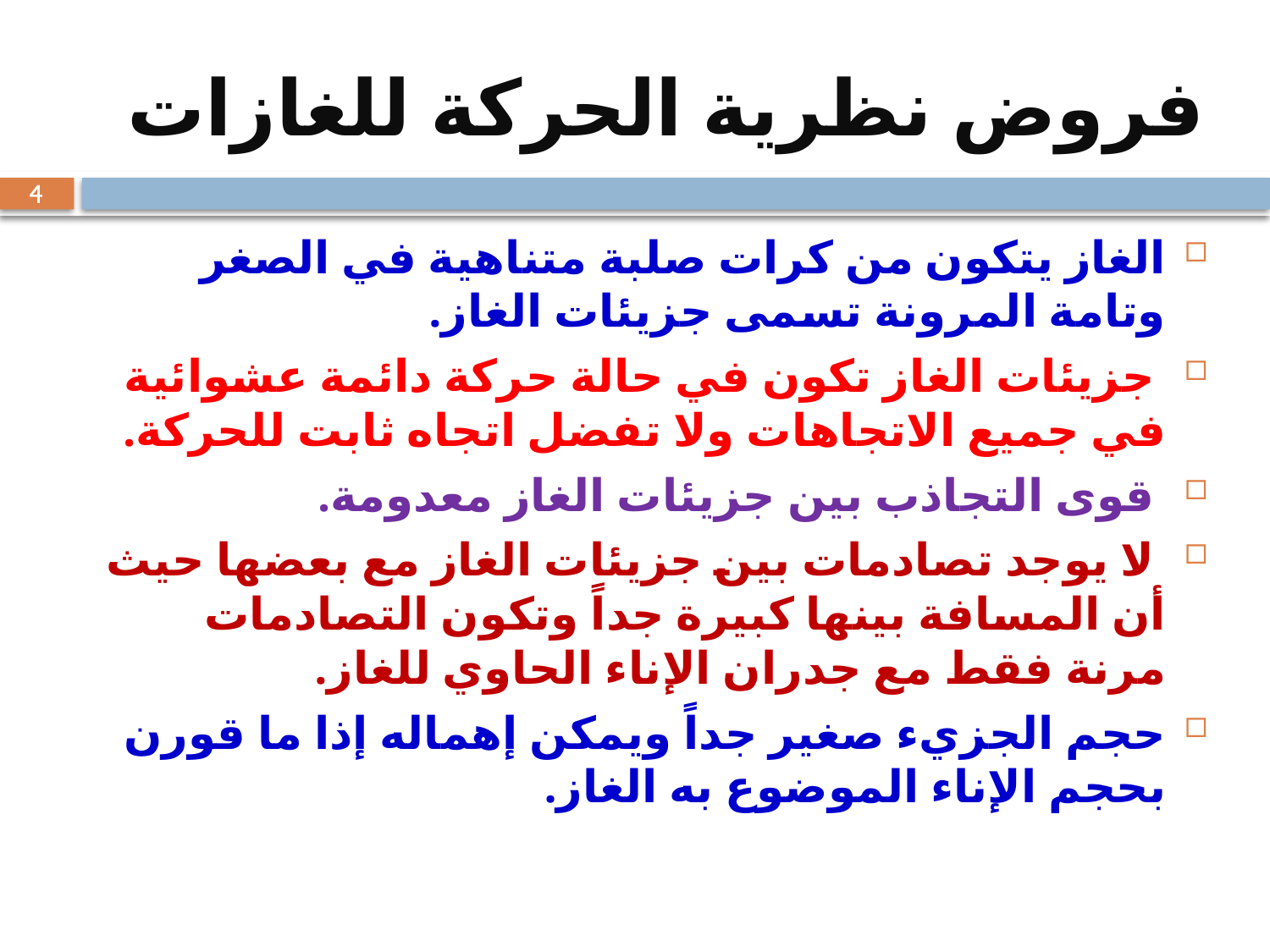

# فروض نظرية الحركة للغازات
4
الغاز يتكون من كرات صلبة متناهية في الصغر وتامة المرونة تسمى جزيئات الغاز.
 جزيئات الغاز تكون في حالة حركة دائمة عشوائية في جميع الاتجاهات ولا تفضل اتجاه ثابت للحركة.
 قوى التجاذب بين جزيئات الغاز معدومة.
 لا يوجد تصادمات بين جزيئات الغاز مع بعضها حيث أن المسافة بينها كبيرة جداً وتكون التصادمات مرنة فقط مع جدران الإناء الحاوي للغاز.
حجم الجزيء صغير جداً ويمكن إهماله إذا ما قورن بحجم الإناء الموضوع به الغاز.